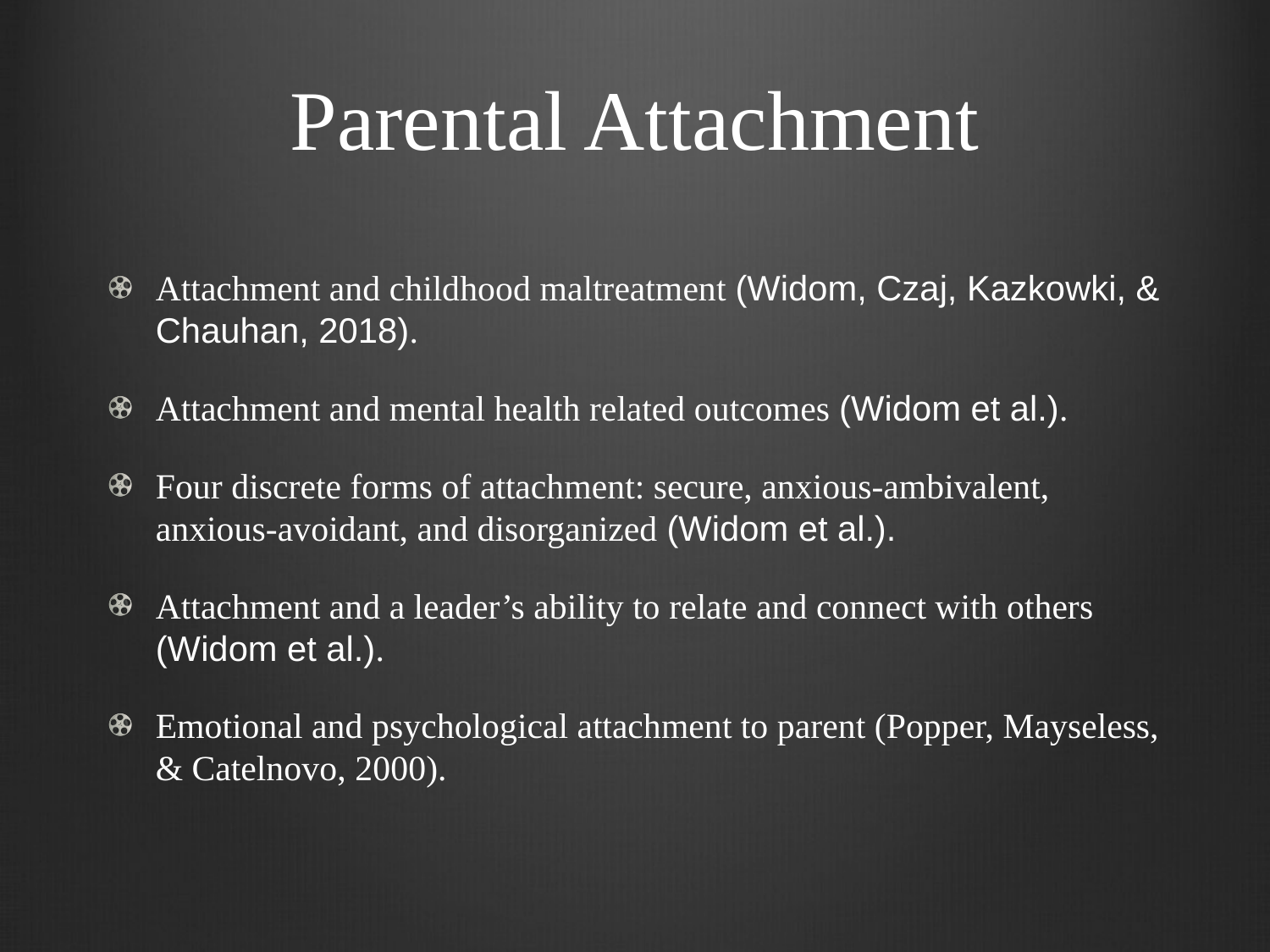

# Parental Attachment
Attachment and childhood maltreatment (Widom, Czaj, Kazkowki, & Chauhan, 2018).
Attachment and mental health related outcomes (Widom et al.).
Four discrete forms of attachment: secure, anxious-ambivalent, anxious-avoidant, and disorganized (Widom et al.).
Attachment and a leader’s ability to relate and connect with others (Widom et al.).
Emotional and psychological attachment to parent (Popper, Mayseless, & Catelnovo, 2000).